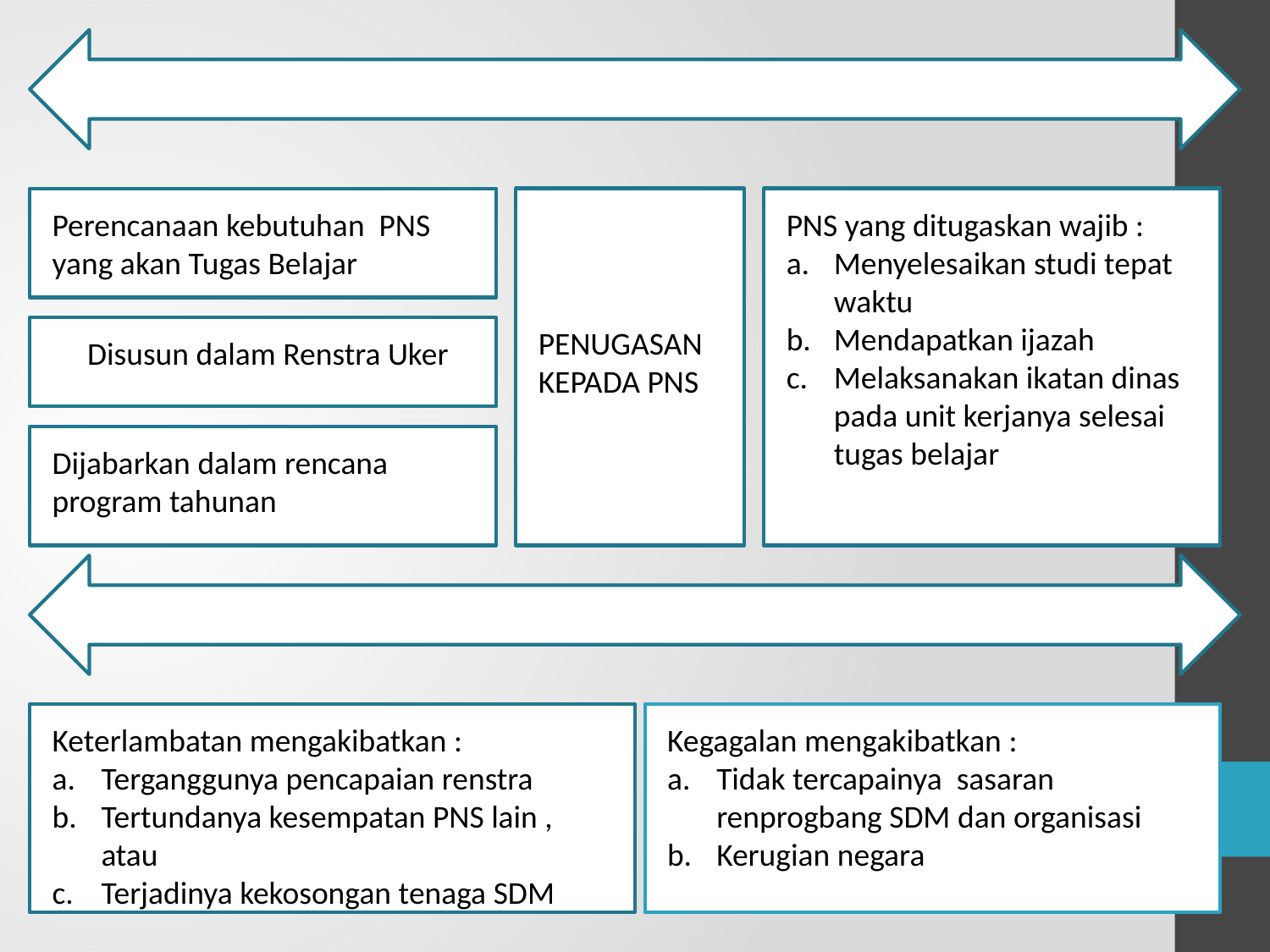

Perencanaan kebutuhan  PNS yang akan Tugas Belajar
PNS yang ditugaskan wajib :
Menyelesaikan studi tepat waktu
Mendapatkan ijazah
Melaksanakan ikatan dinas pada unit kerjanya selesai tugas belajar

PENUGASAN KEPADA PNS
Disusun dalam Renstra Uker

Dijabarkan dalam rencana program tahunan

Keterlambatan mengakibatkan :
Terganggunya pencapaian renstra
Tertundanya kesempatan PNS lain , atau
Terjadinya kekosongan tenaga SDM
Kegagalan mengakibatkan :
Tidak tercapainya  sasaran renprogbang SDM dan organisasi
Kerugian negara